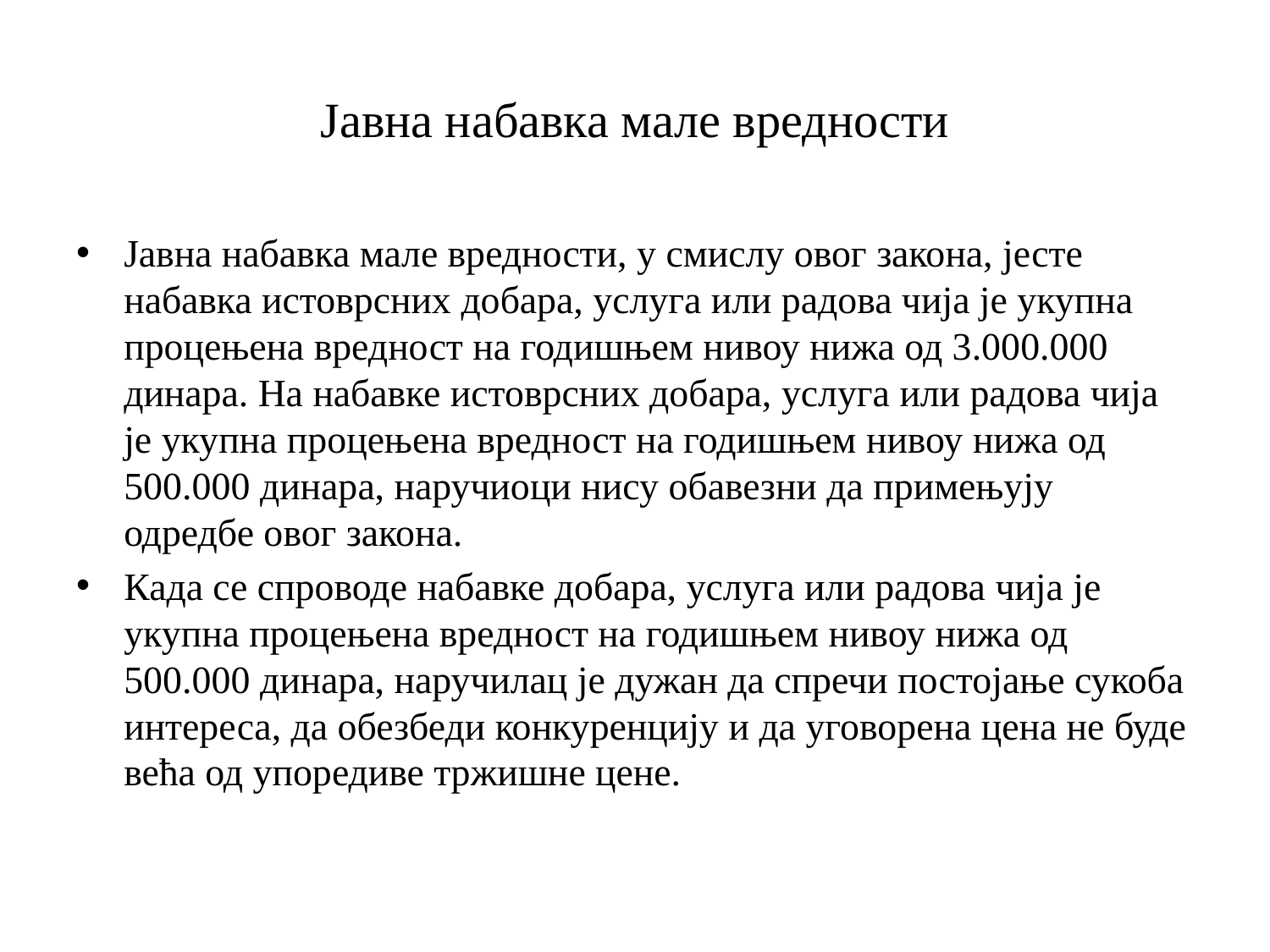

# Јавна набавка мале вредности
Јавна набавка мале вредности, у смислу овог закона, јесте набавка истоврсних добара, услуга или радова чија је укупна процењена вредност на годишњем нивоу нижа од 3.000.000 динара. На набавке истоврсних добара, услуга или радова чија је укупна процењена вредност на годишњем нивоу нижа од 500.000 динара, наручиоци нису обавезни да примењују одредбе овог закона.
Када се спроводе набавке добара, услуга или радова чија је укупна процењена вредност на годишњем нивоу нижа од 500.000 динара, наручилац је дужан да спречи постојање сукоба интереса, да обезбеди конкуренцију и да уговорена цена не буде већа од упоредиве тржишне цене.